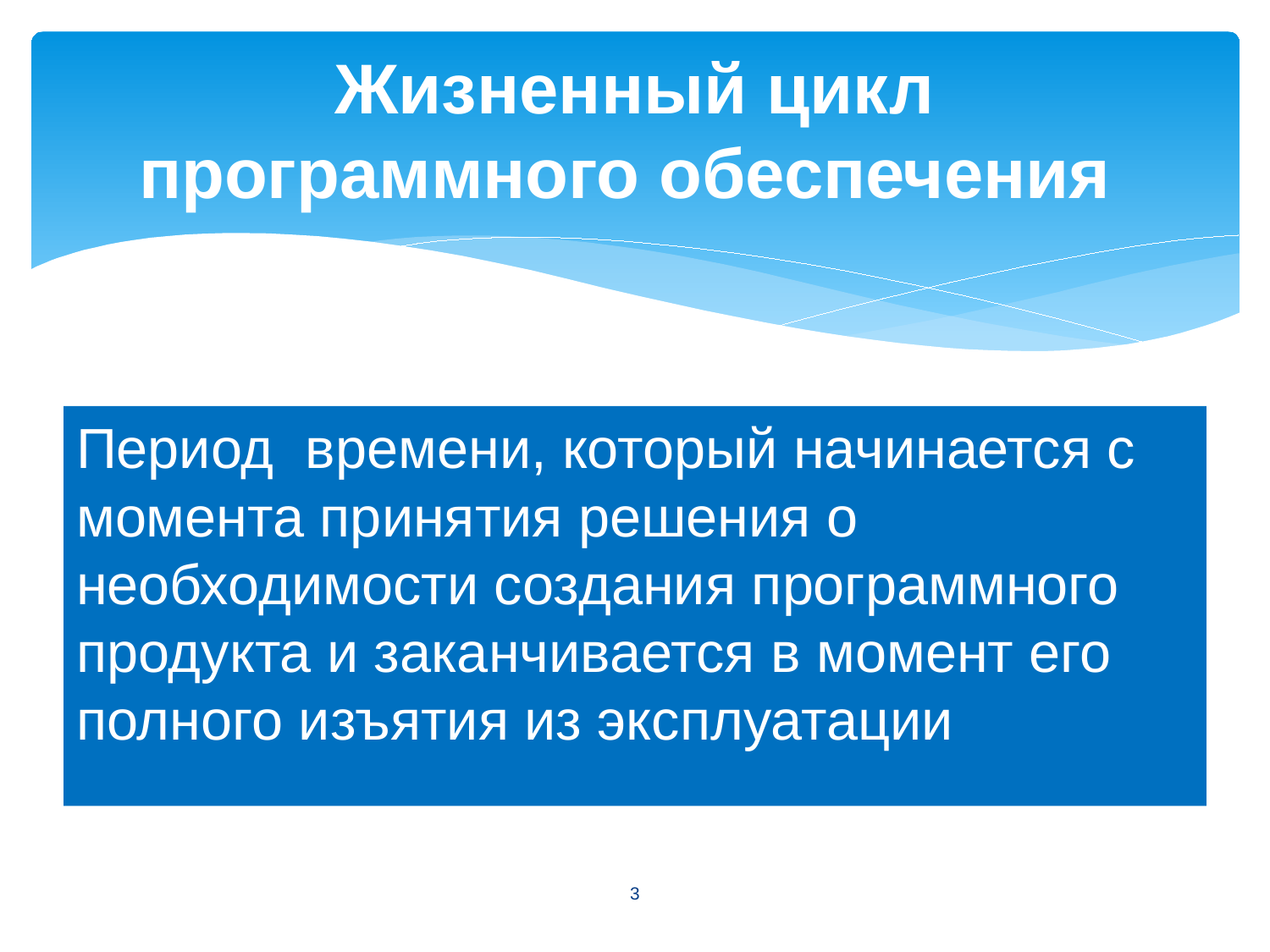

# Жизненный цикл программного обеспечения
Период  времени, который начинается с момента принятия решения о необходимости создания программного продукта и заканчивается в момент его полного изъятия из эксплуатации
3